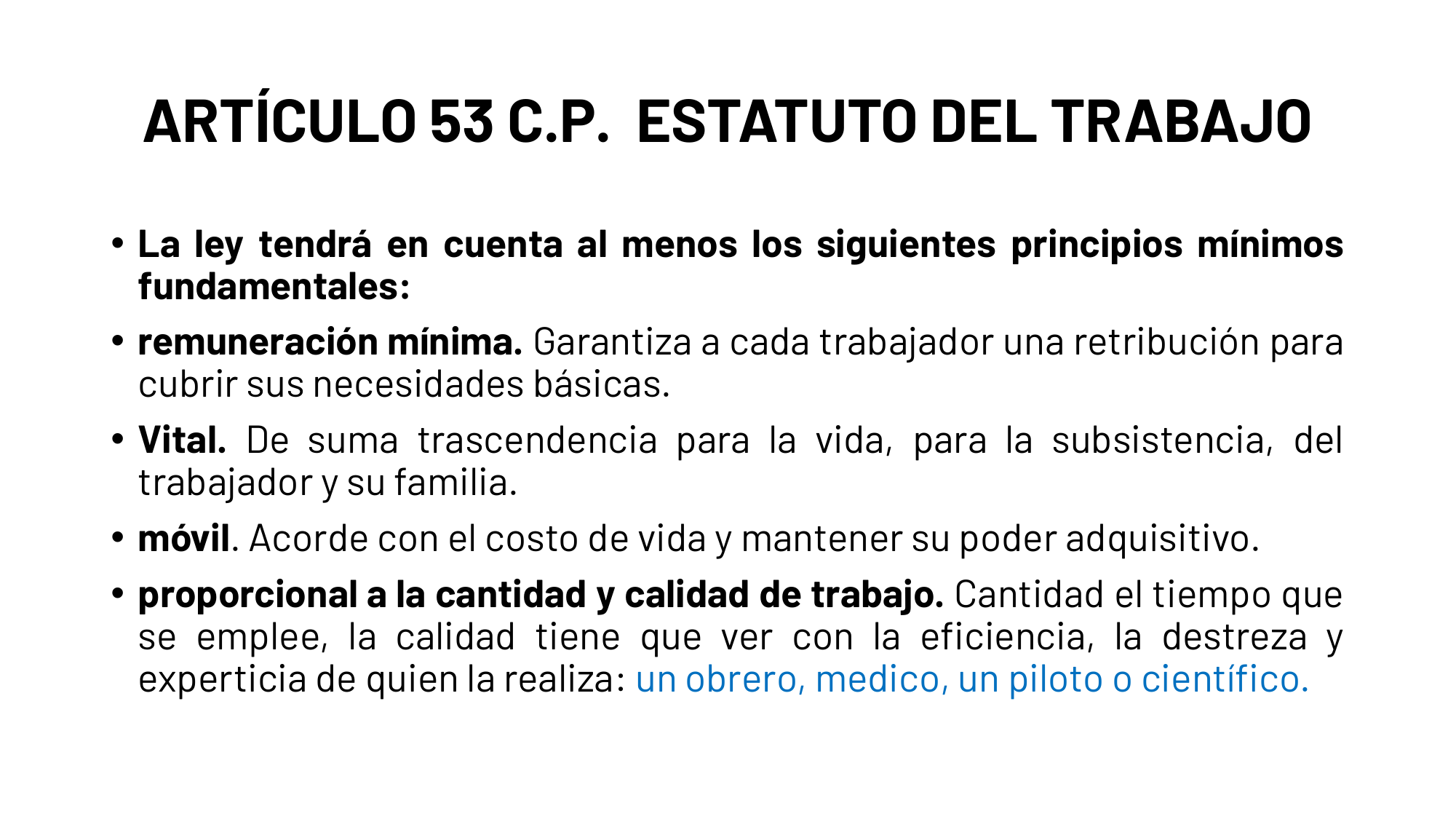

# ARTÍCULO 53 C.P.  ESTATUTO DEL TRABAJO
La ley tendrá en cuenta al menos los siguientes principios mínimos fundamentales:
remuneración mínima. Garantiza a cada trabajador una retribución para cubrir sus necesidades básicas.
Vital. De suma trascendencia para la vida, para la subsistencia, del trabajador y su familia.
móvil. Acorde con el costo de vida y mantener su poder adquisitivo.
proporcional a la cantidad y calidad de trabajo. Cantidad el tiempo que se emplee, la calidad tiene que ver con la eficiencia, la destreza y experticia de quien la realiza: un obrero, medico, un piloto o científico.